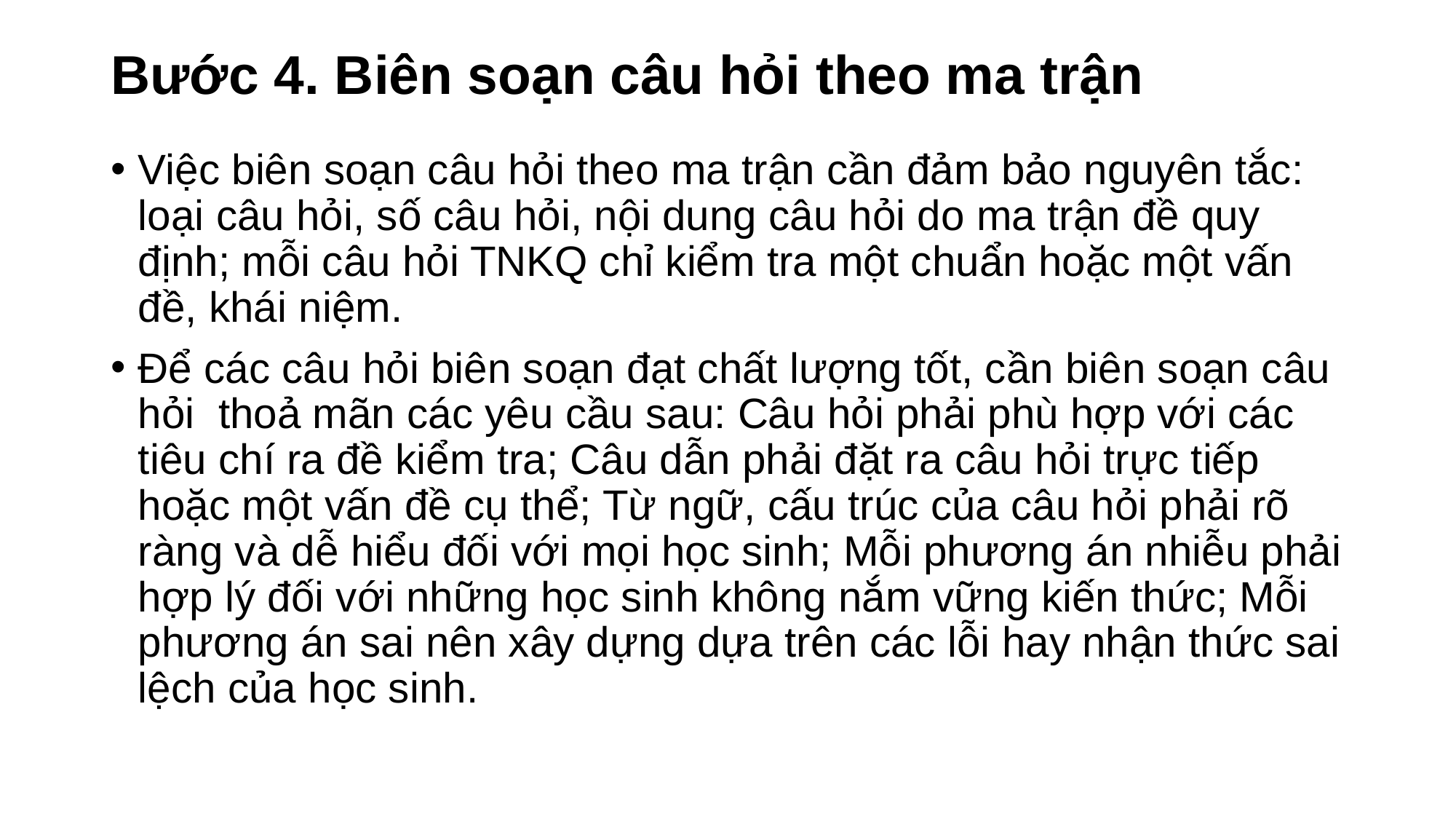

# Bước 4. Biên soạn câu hỏi theo ma trận
Việc biên soạn câu hỏi theo ma trận cần đảm bảo nguyên tắc: loại câu hỏi, số câu hỏi, nội dung câu hỏi do ma trận đề quy định; mỗi câu hỏi TNKQ chỉ kiểm tra một chuẩn hoặc một vấn đề, khái niệm.
Để các câu hỏi biên soạn đạt chất lượng tốt, cần biên soạn câu hỏi  thoả mãn các yêu cầu sau: Câu hỏi phải phù hợp với các tiêu chí ra đề kiểm tra; Câu dẫn phải đặt ra câu hỏi trực tiếp hoặc một vấn đề cụ thể; Từ ngữ, cấu trúc của câu hỏi phải rõ ràng và dễ hiểu đối với mọi học sinh; Mỗi phương án nhiễu phải hợp lý đối với những học sinh không nắm vững kiến thức; Mỗi phương án sai nên xây dựng dựa trên các lỗi hay nhận thức sai lệch của học sinh.